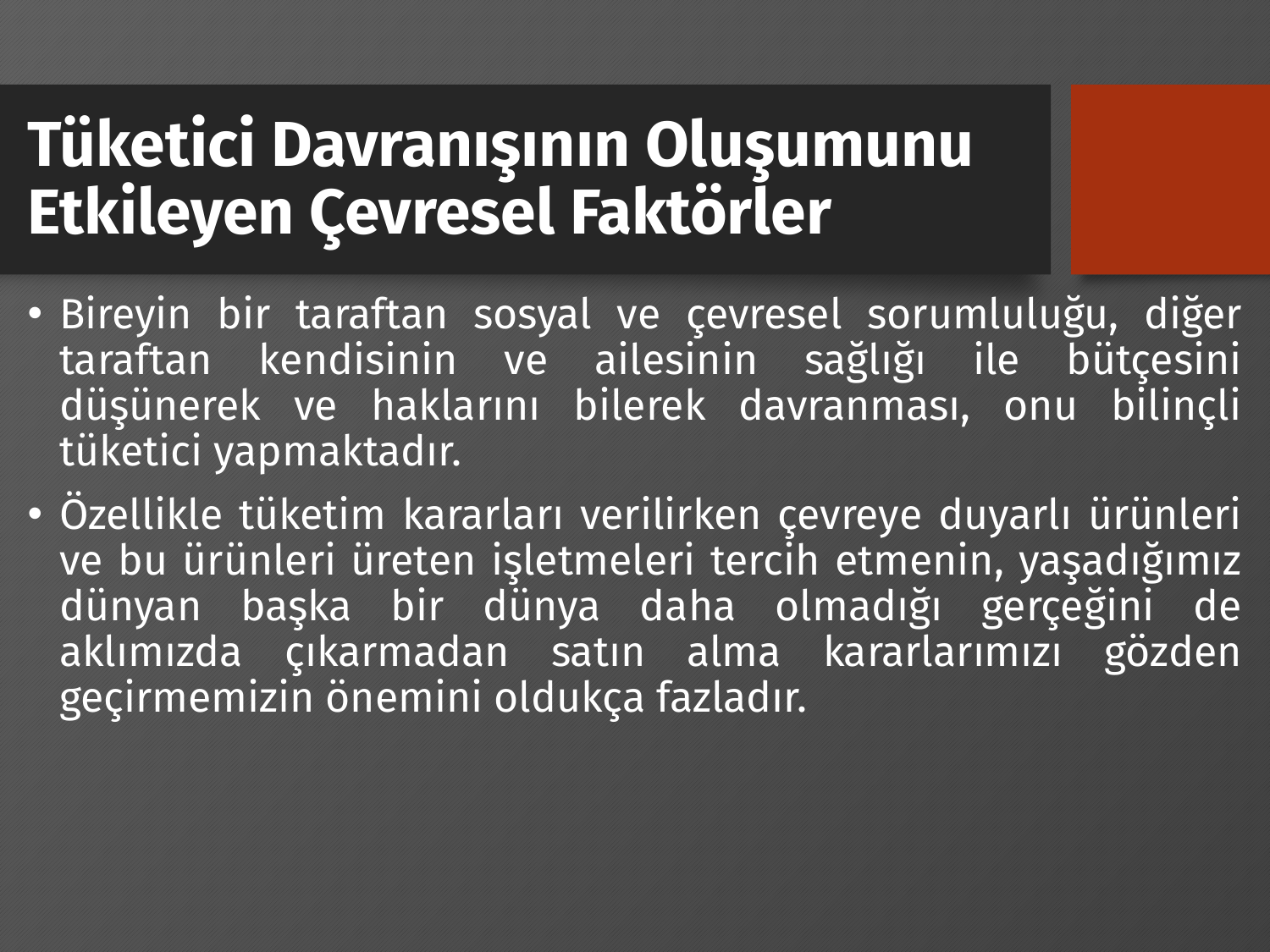

# Tüketici Davranışının Oluşumunu Etkileyen Çevresel Faktörler
Bireyin bir taraftan sosyal ve çevresel sorumluluğu, diğer taraftan kendisinin ve ailesinin sağlığı ile bütçesini düşünerek ve haklarını bilerek davranması, onu bilinçli tüketici yapmaktadır.
Özellikle tüketim kararları verilirken çevreye duyarlı ürünleri ve bu ürünleri üreten işletmeleri tercih etmenin, yaşadığımız dünyan başka bir dünya daha olmadığı gerçeğini de aklımızda çıkarmadan satın alma kararlarımızı gözden geçirmemizin önemini oldukça fazladır.